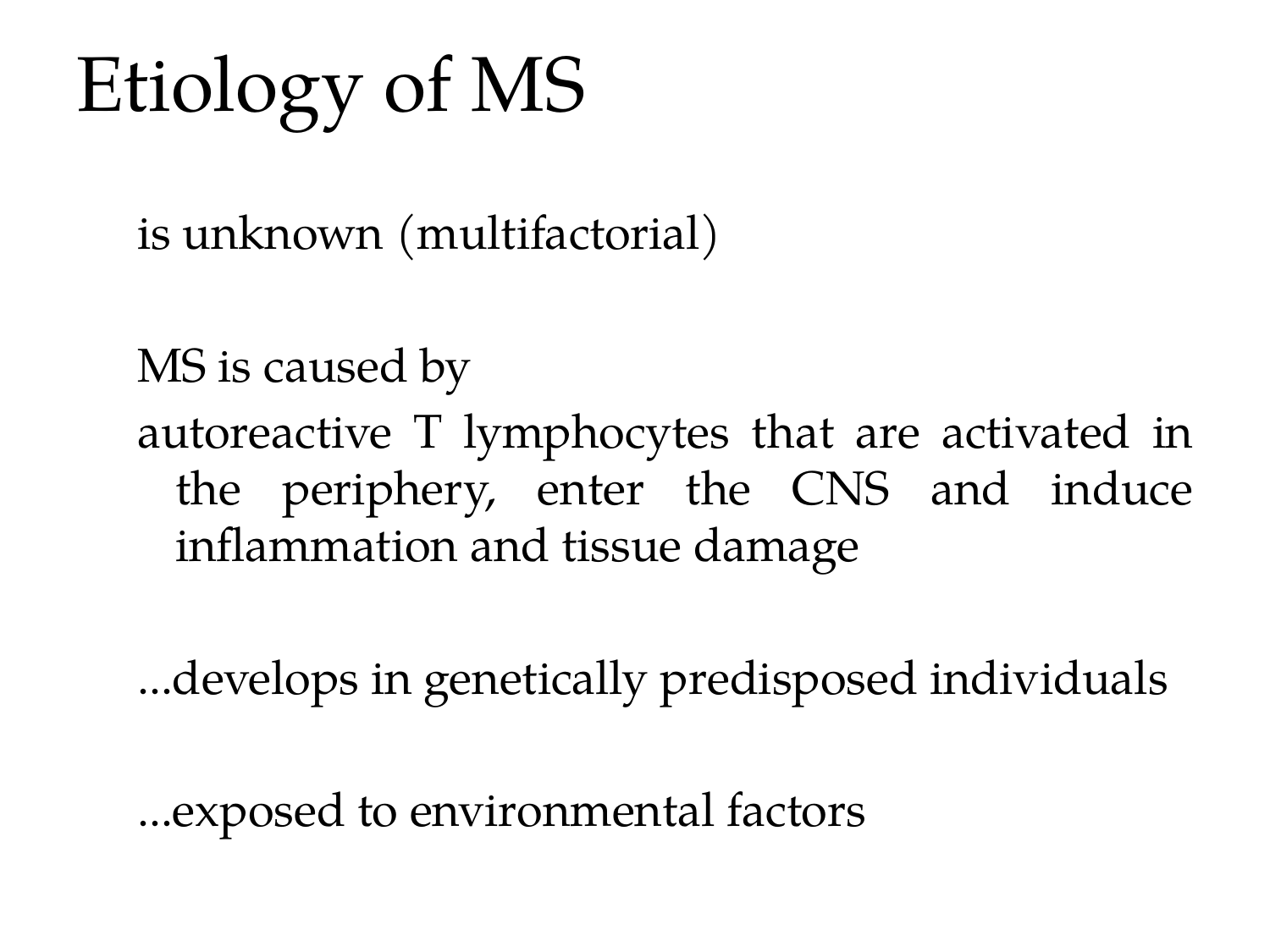

# Etiology of MS
is unknown (multifactorial)

MS is caused by
autoreactive T lymphocytes that are activated in the periphery, enter the CNS and induce inflammation and tissue damage

...develops in genetically predisposed individuals

...exposed to environmental factors